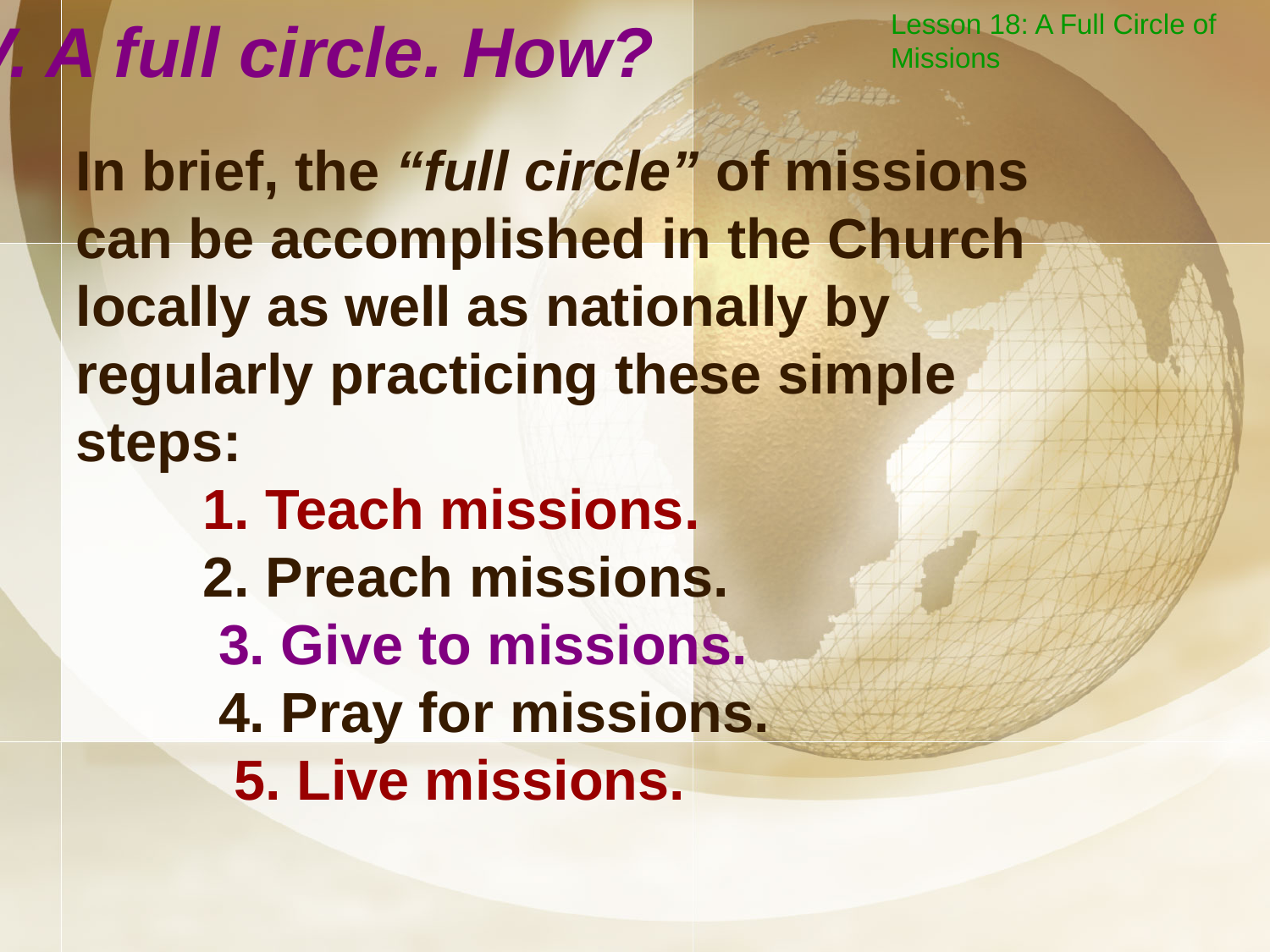

IV. A full circle. How?
Lesson 18: A Full Circle of Missions
In brief, the “full circle” of missions can be accomplished in the Church locally as well as nationally by regularly practicing these simple steps:
  	1. Teach missions.
  	2. Preach missions.
 	 3. Give to missions.
 	 4. Pray for missions.
	  5. Live missions.